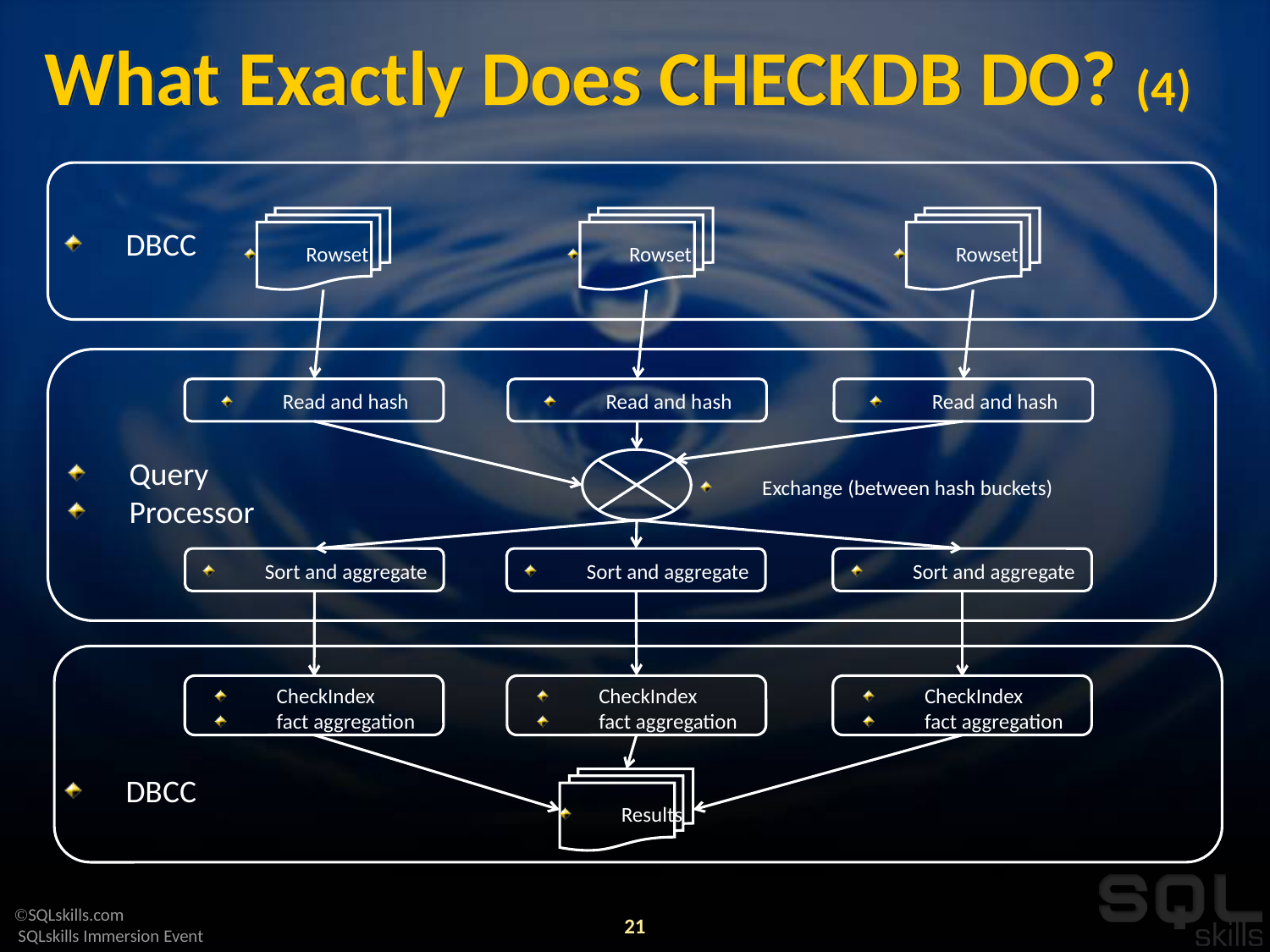

# What Exactly Does CHECKDB DO? (4)

Rowset

Rowset

Rowset
DBCC

Read and hash

Read and hash

Read and hash
Query
Processor

Exchange (between hash buckets)

Sort and aggregate

Sort and aggregate

Sort and aggregate

CheckIndex
fact aggregation

CheckIndex
fact aggregation

CheckIndex
fact aggregation
DBCC

Results
21